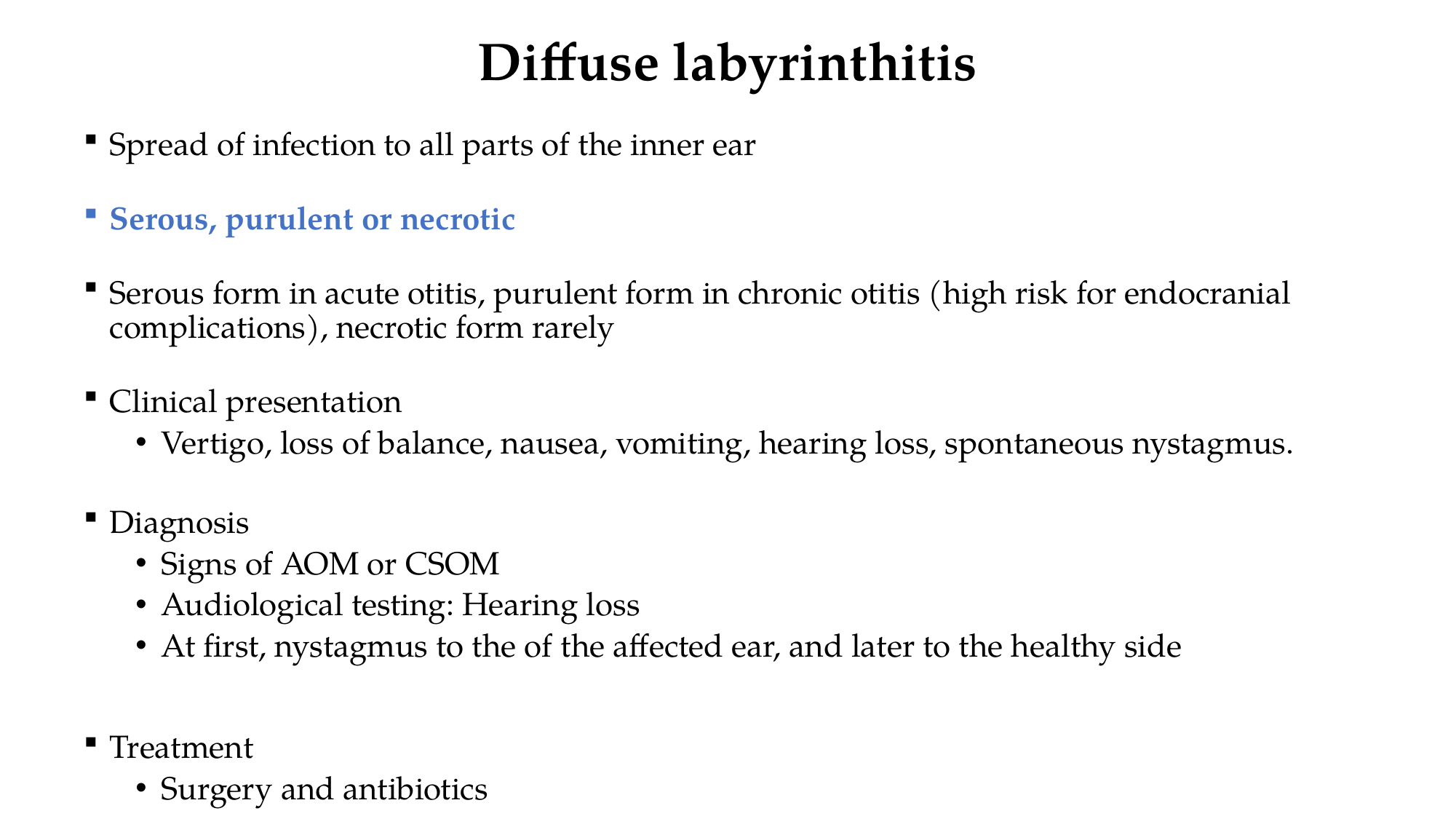

Diffuse labyrinthitis
Spread of infection to all parts of the inner ear

Serous, purulent or necrotic

Serous form in acute otitis, purulent form in chronic otitis (high risk for endocranial complications), necrotic form rarely

Clinical presentation
Vertigo, loss of balance, nausea, vomiting, hearing loss, spontaneous nystagmus.

Diagnosis
Signs of AOM or CSOM
Audiological testing: Hearing loss
At first, nystagmus to the of the affected ear, and later to the healthy side

Treatment
Surgery and antibiotics